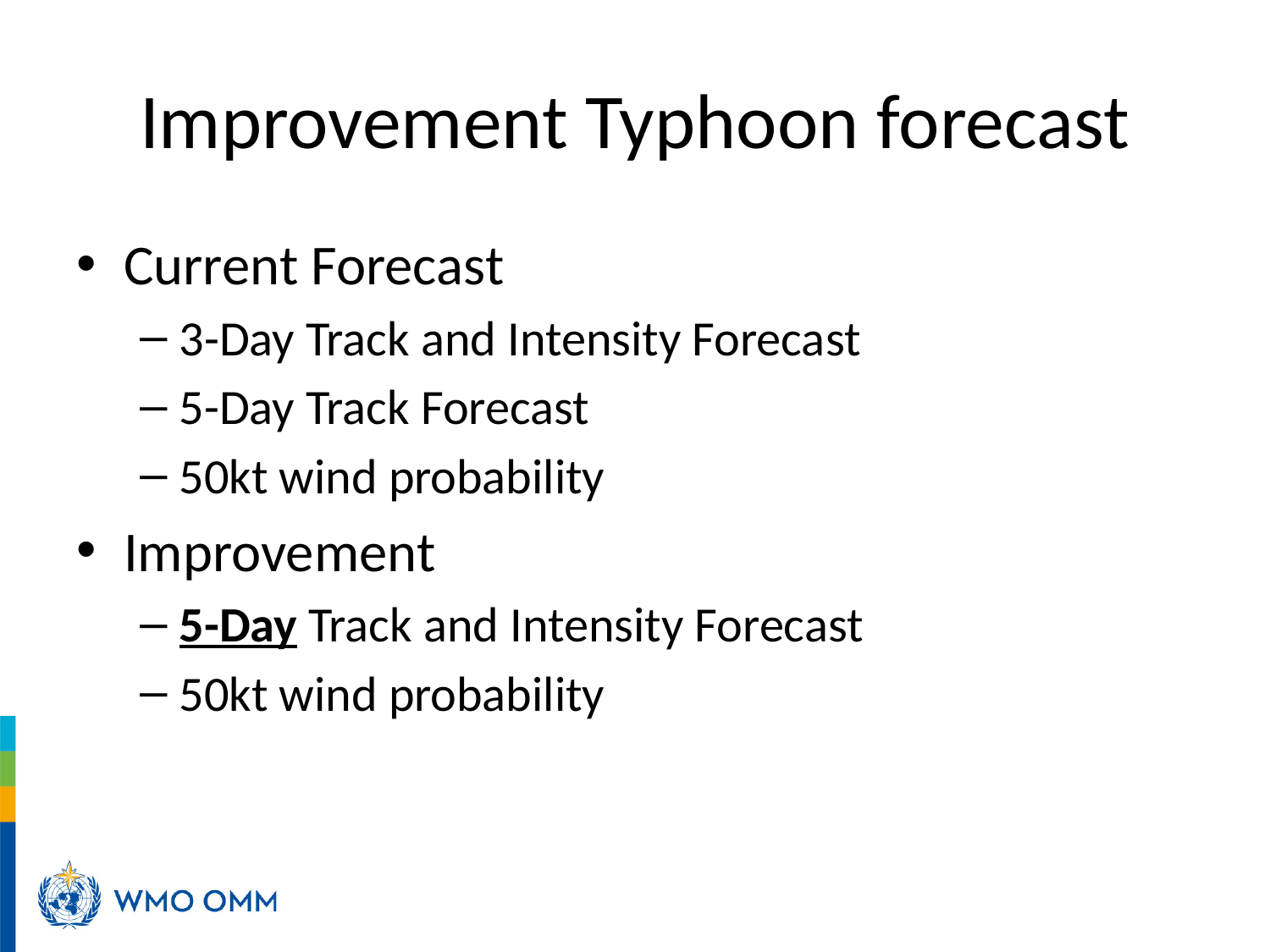

# Improvement Typhoon forecast
Current Forecast
3-Day Track and Intensity Forecast
5-Day Track Forecast
50kt wind probability
Improvement
5-Day Track and Intensity Forecast
50kt wind probability